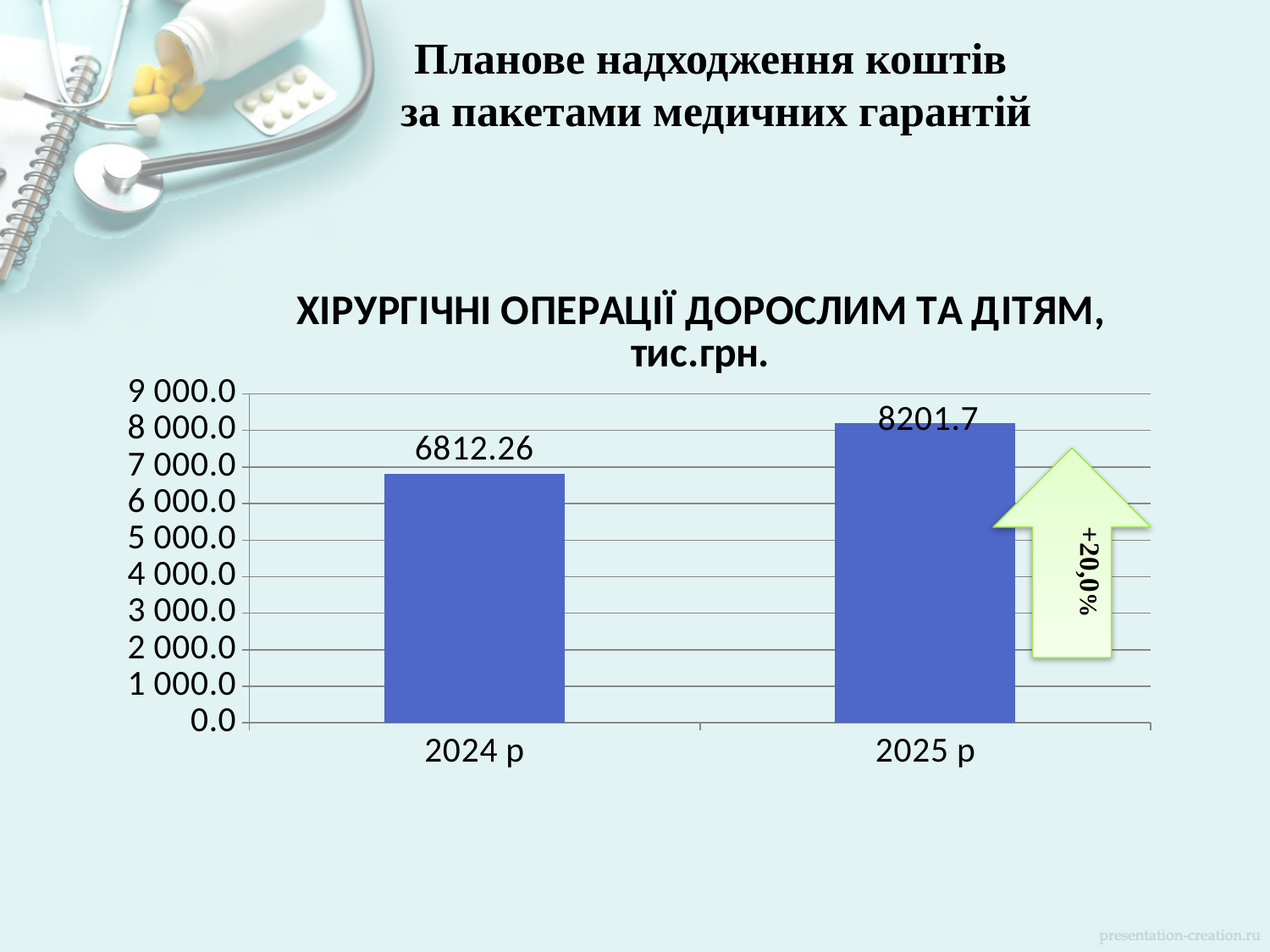

Планове надходження коштів
за пакетами медичних гарантій

### Chart: ХІРУРГІЧНІ ОПЕРАЦІЇ ДОРОСЛИМ ТА ДІТЯМ, тис.грн.

| Category | ХІРУРГІЧНІ ОПЕРАЦІЇ ДОРОСЛИМ ТА ДІТЯМ, тис.грн. |
|---|---|
| 2024 р | 6812.26 |
| 2025 р | 8201.7 |